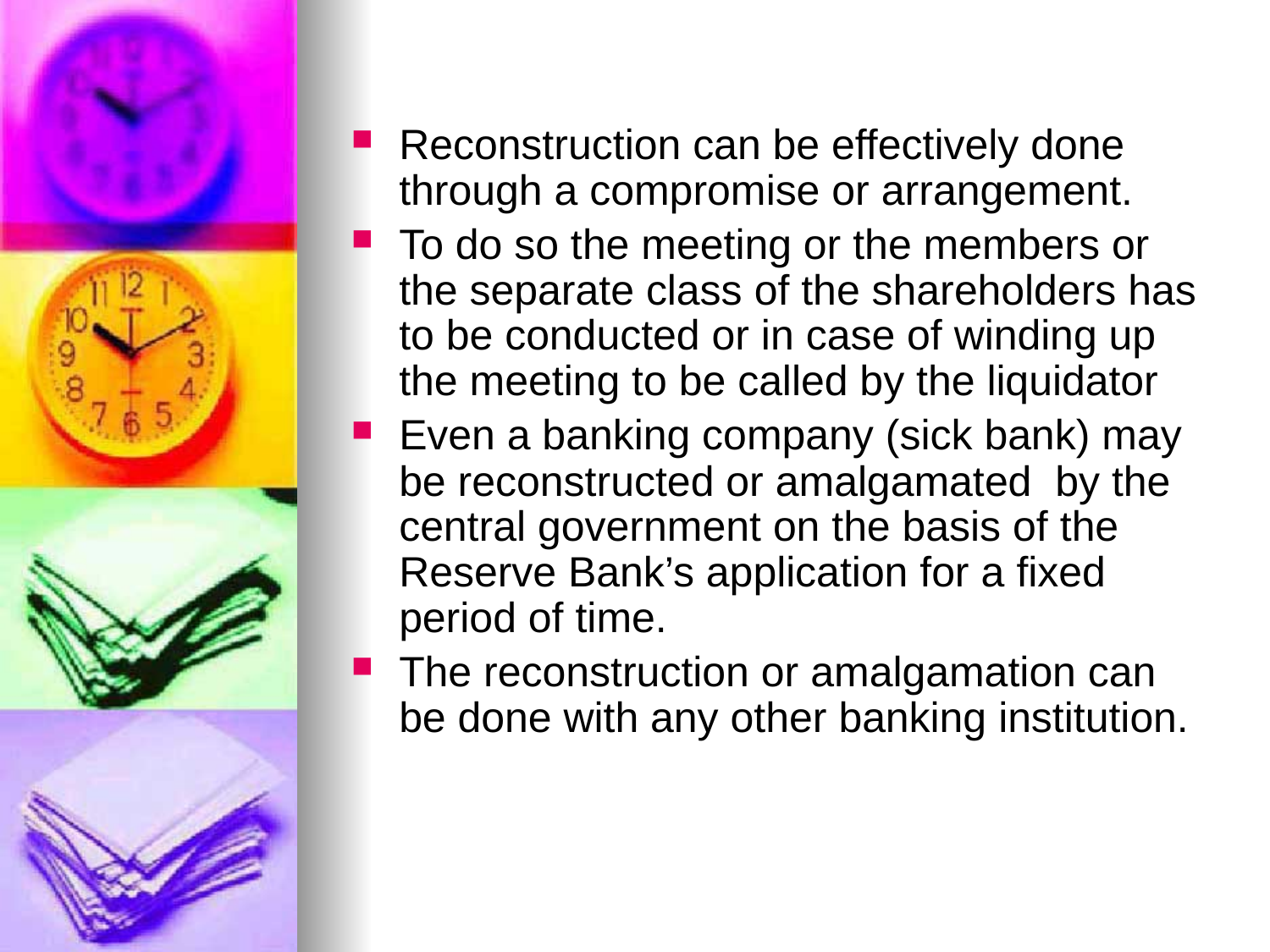

Reconstruction can be effectively done through a compromise or arrangement.
To do so the meeting or the members or the separate class of the shareholders has to be conducted or in case of winding up the meeting to be called by the liquidator
Even a banking company (sick bank) may be reconstructed or amalgamated  by the central government on the basis of the Reserve Bank’s application for a fixed period of time.
The reconstruction or amalgamation can be done with any other banking institution.